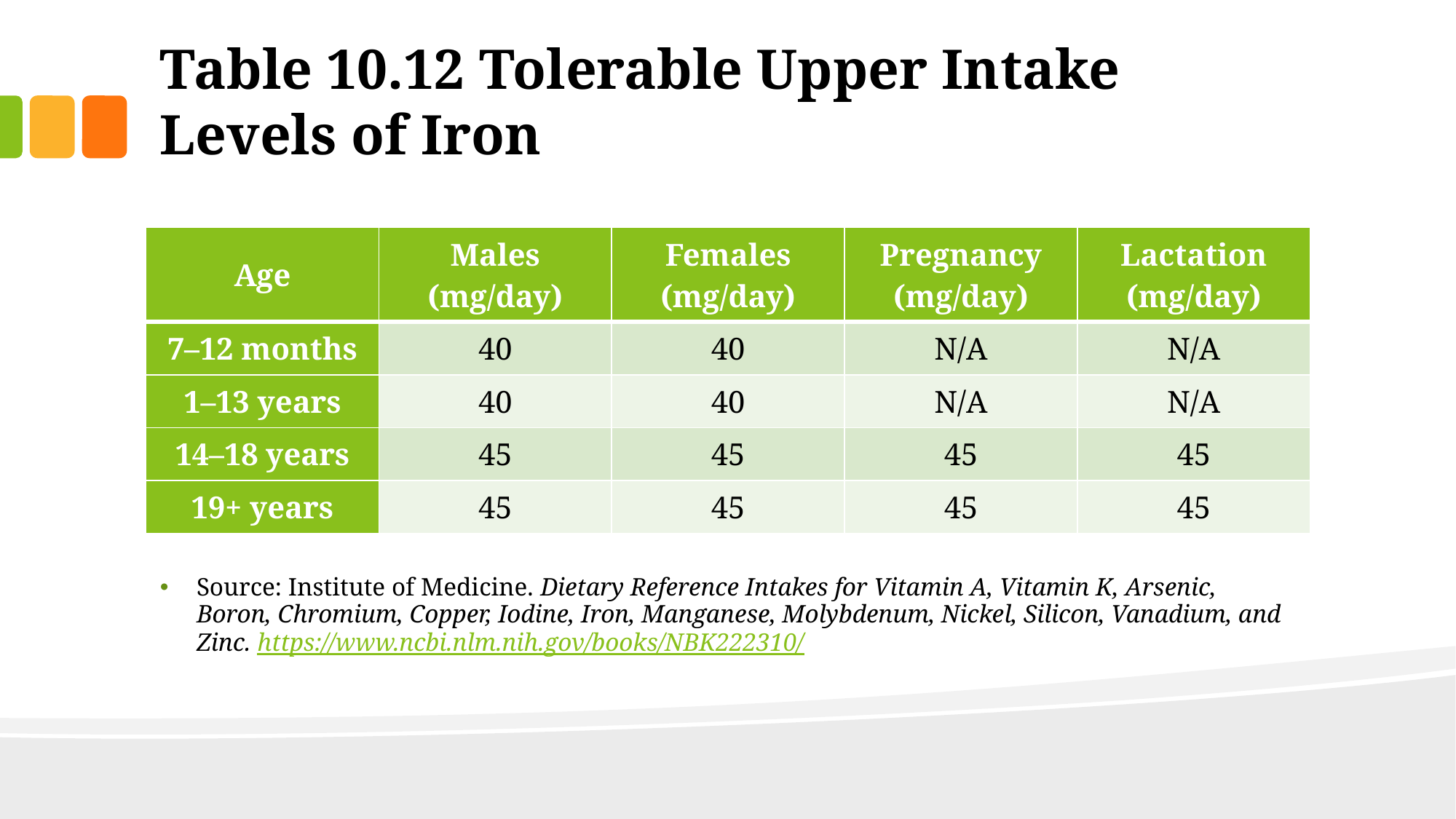

# Table 10.12 Tolerable Upper Intake Levels of Iron

Source: Institute of Medicine. Dietary Reference Intakes for Vitamin A, Vitamin K, Arsenic, Boron, Chromium, Copper, Iodine, Iron, Manganese, Molybdenum, Nickel, Silicon, Vanadium, and Zinc. https://www.ncbi.nlm.nih.gov/books/NBK222310/
| Age | Males (mg/day) | Females (mg/day) | Pregnancy (mg/day) | Lactation (mg/day) |
| --- | --- | --- | --- | --- |
| 7–12 months | 40 | 40 | N/A | N/A |
| 1–13 years | 40 | 40 | N/A | N/A |
| 14–18 years | 45 | 45 | 45 | 45 |
| 19+ years | 45 | 45 | 45 | 45 |